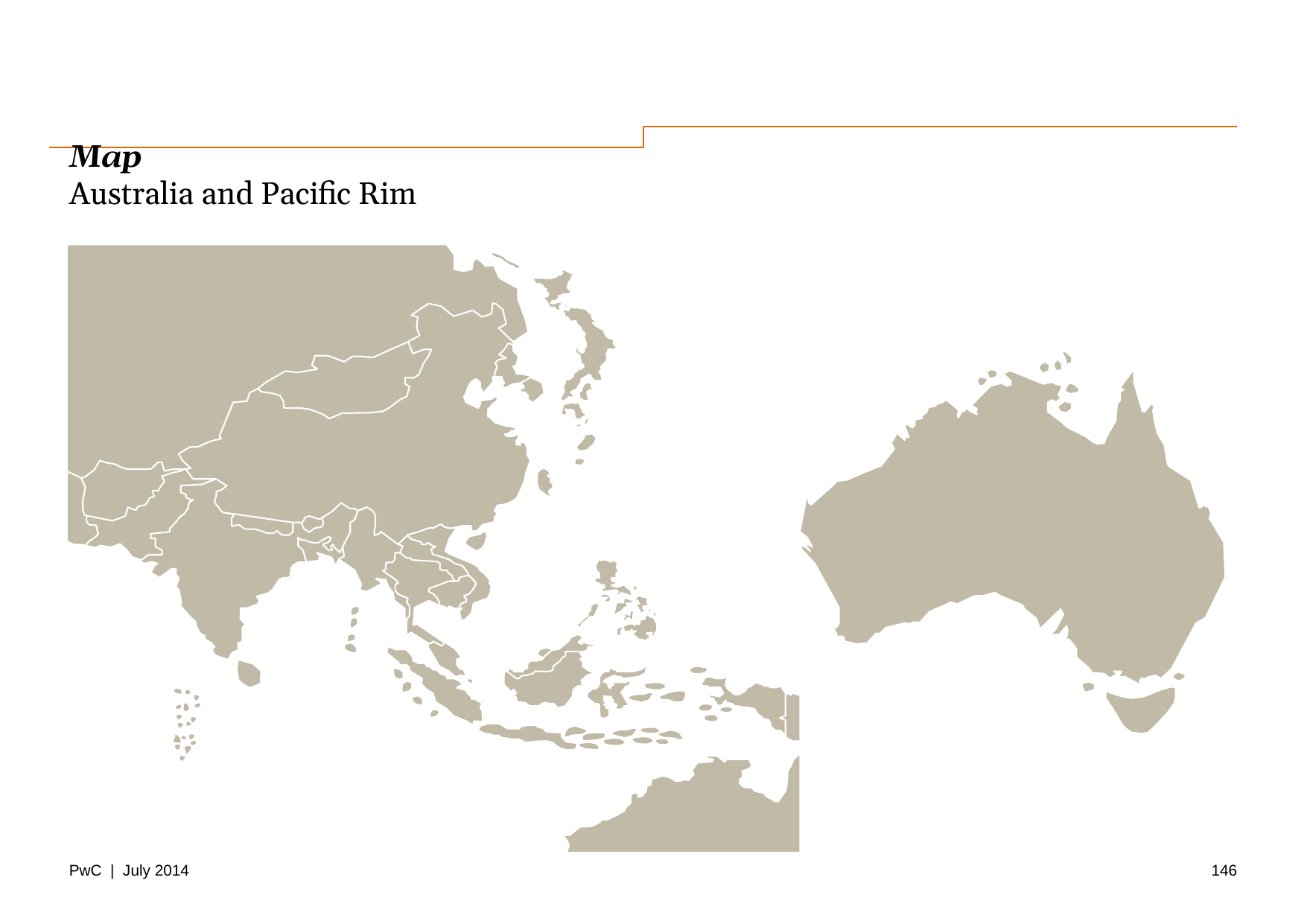

# Map Australia and Pacific Rim

146